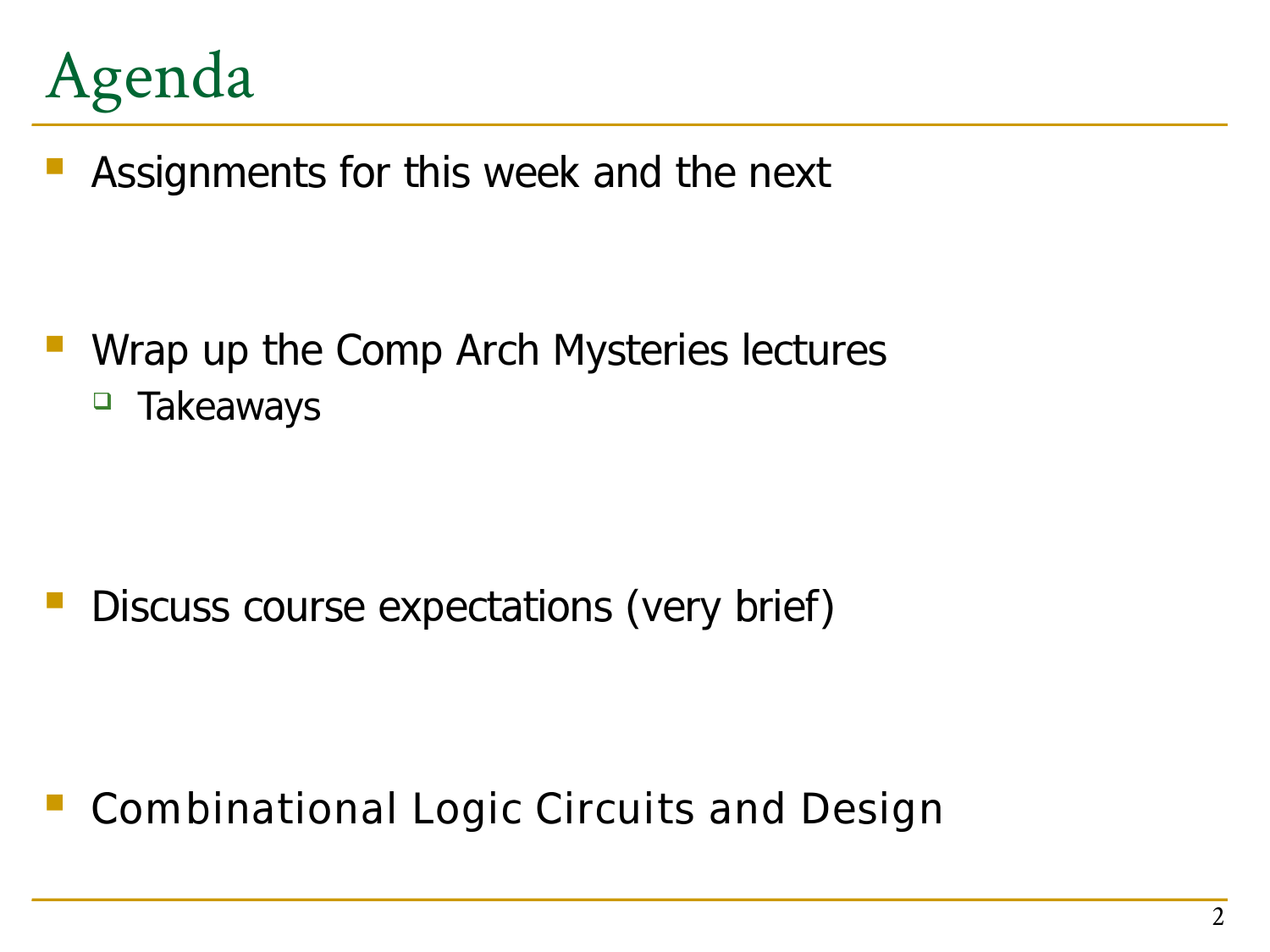

# Agenda
Assignments for this week and the next

Wrap up the Comp Arch Mysteries lectures
Takeaways

Discuss course expectations (very brief)

Combinational Logic Circuits and Design

2